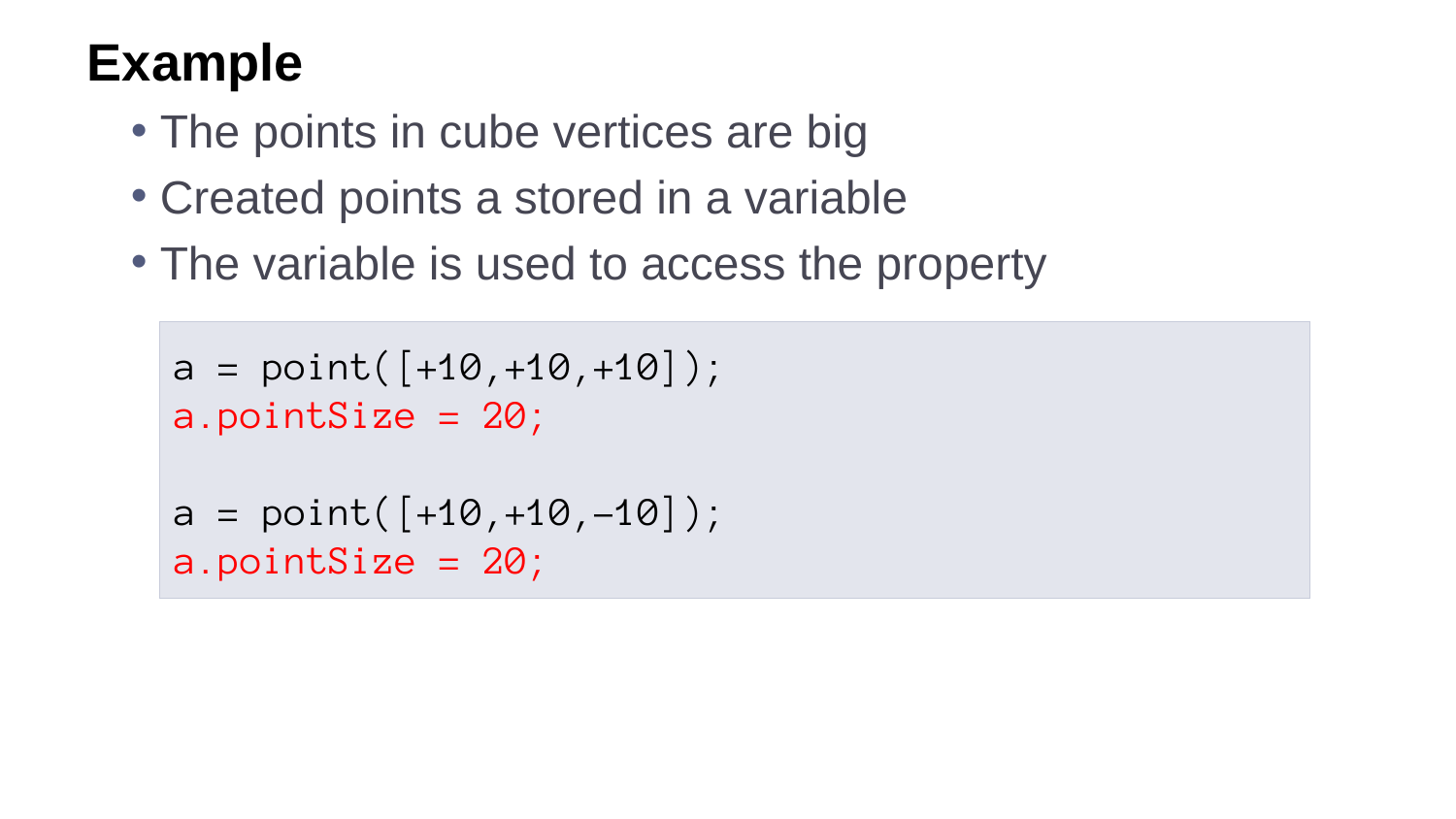

Example
The points in cube vertices are big
Created points a stored in a variable
The variable is used to access the property
a = point([+10,+10,+10]);
a.pointSize = 20;

a = point([+10,+10,-10]);
a.pointSize = 20;